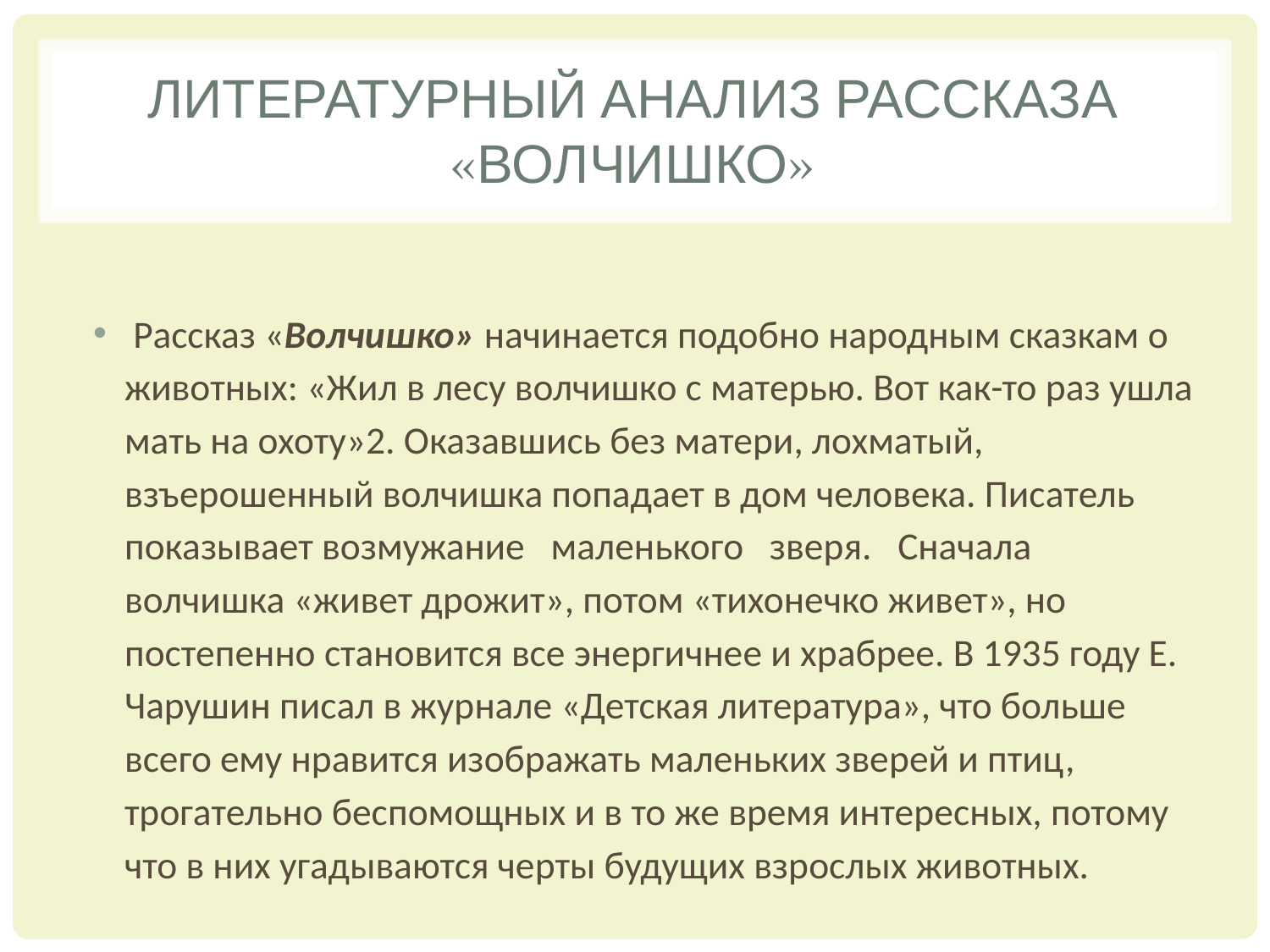

# Литературный анализ рассказа «волчишко»
 Рассказ «Волчишко» начинается подобно народным сказкам о животных: «Жил в лесу волчишко с матерью. Вот как-то раз ушла мать на охоту»2. Оказавшись без матери, лохматый, взъерошенный волчишка попадает в дом человека. Писатель показывает возмужание   маленького   зверя.   Сначала   волчишка «живет дрожит», потом «тихонечко живет», но постепенно становится все энергичнее и храбрее. В 1935 году Е. Чарушин писал в журнале «Детская литература», что больше всего ему нравится изображать маленьких зверей и птиц, трогательно беспомощных и в то же время интересных, потому что в них угадываются черты будущих взрослых животных.